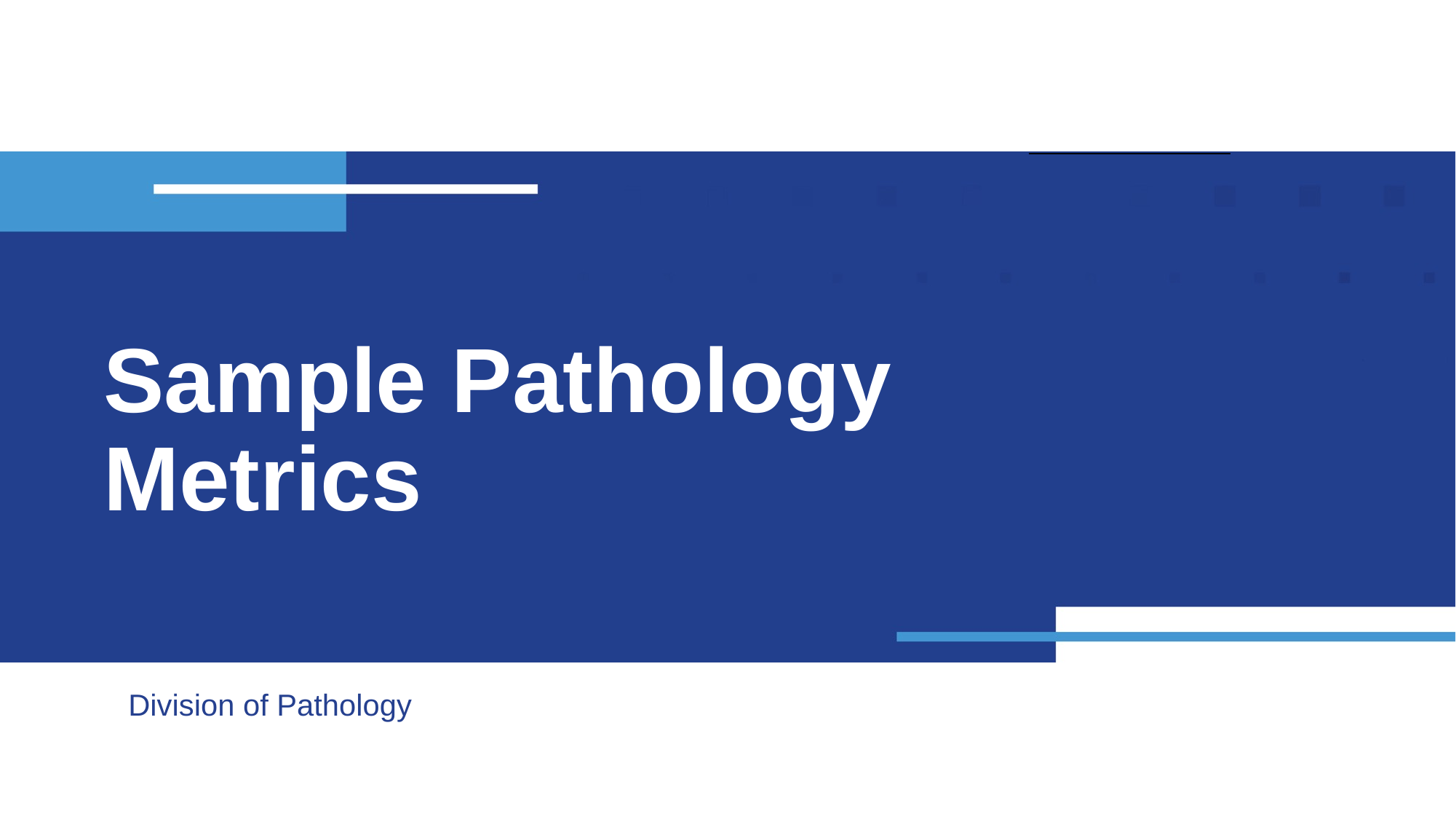

# Sample Pathology Metrics
Division of Pathology